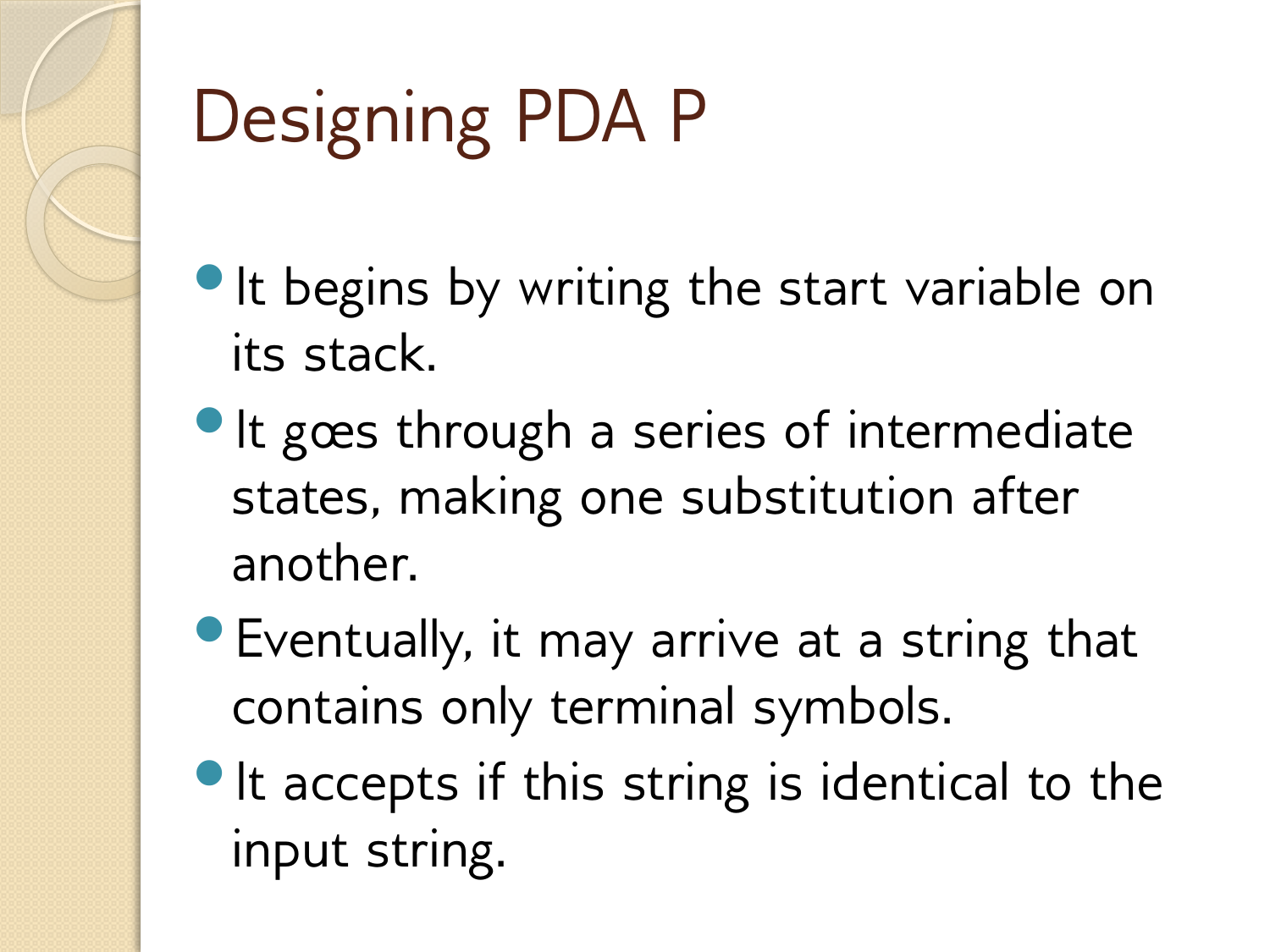

# Designing PDA P
It begins by writing the start variable on its stack.
It goes through a series of intermediate states, making one substitution after another.
Eventually, it may arrive at a string that contains only terminal symbols.
It accepts if this string is identical to the input string.